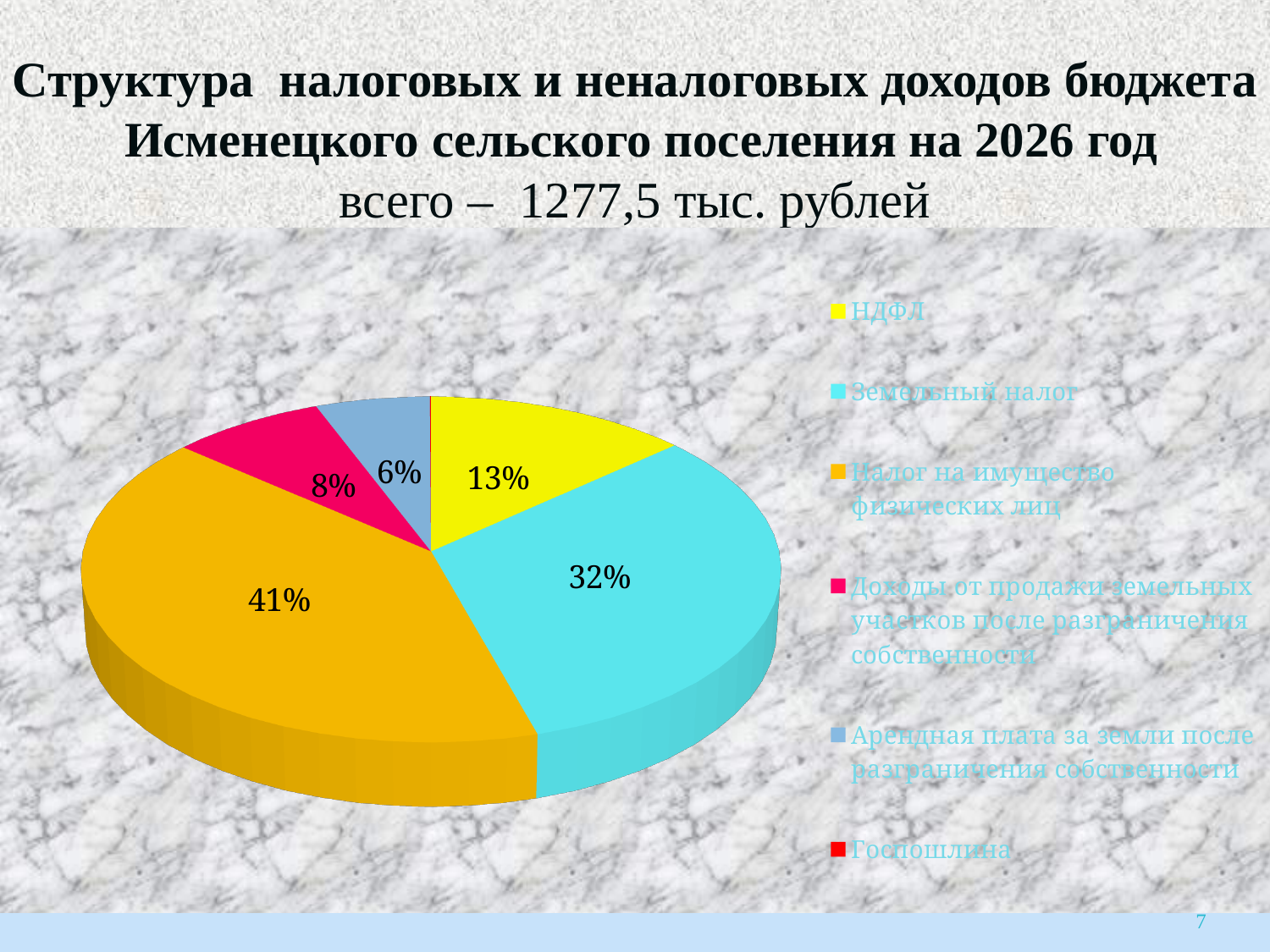

# Структура  налоговых и неналоговых доходов бюджета Исменецкого сельского поселения на 2026 год всего –  1277,5 тыс. рублей

[unsupported chart]

7